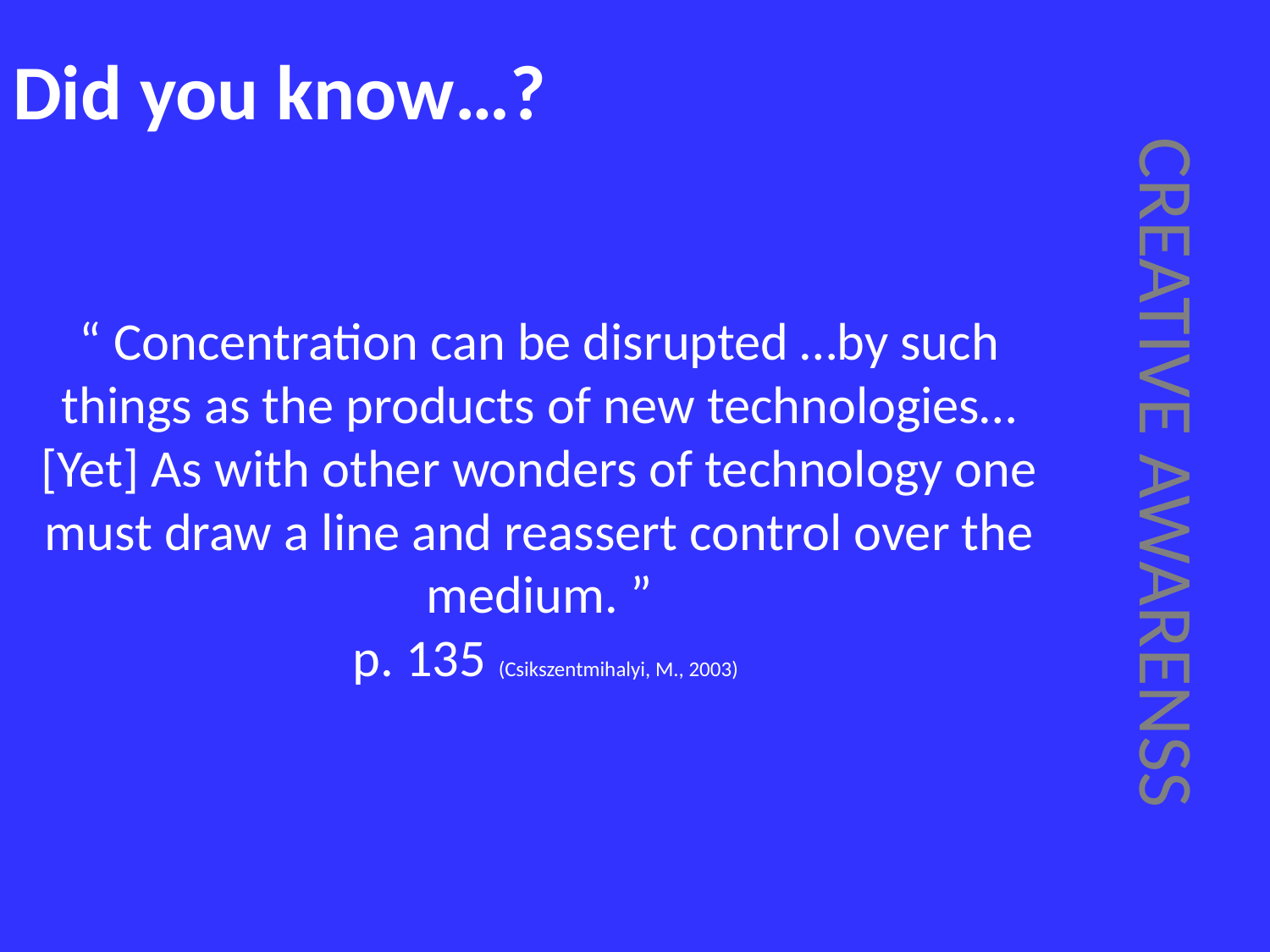

# Did you know…?
“ Concentration can be disrupted …by such things as the products of new technologies…[Yet] As with other wonders of technology one must draw a line and reassert control over the medium. ”
 p. 135 (Csikszentmihalyi, M., 2003)
CREATIVE AWARENSS